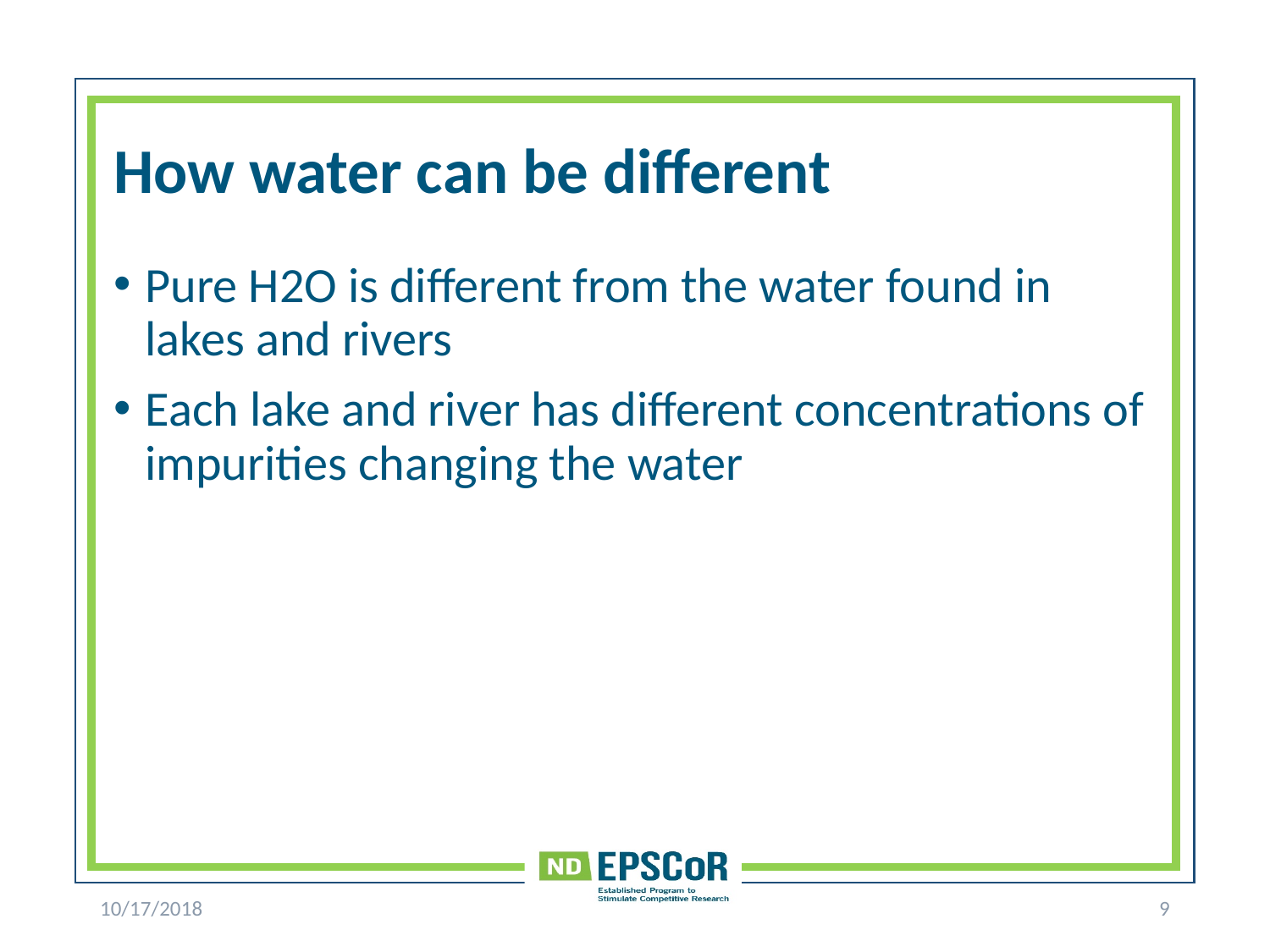

# How water can be different
Pure H2O is different from the water found in lakes and rivers
Each lake and river has different concentrations of impurities changing the water
10/17/2018
9